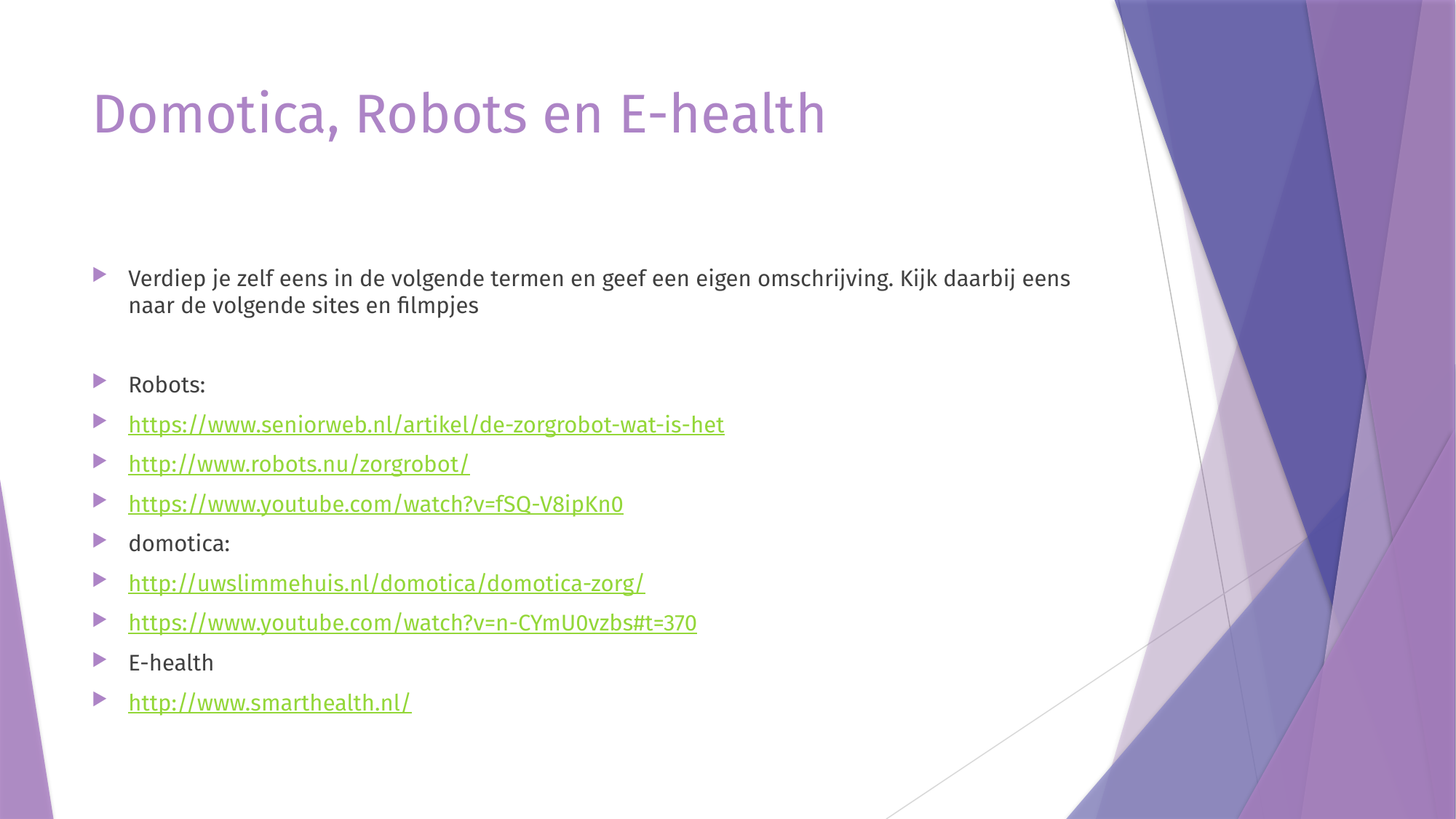

# Domotica, Robots en E-health
Verdiep je zelf eens in de volgende termen en geef een eigen omschrijving. Kijk daarbij eens naar de volgende sites en filmpjes

Robots:
https://www.seniorweb.nl/artikel/de-zorgrobot-wat-is-het
http://www.robots.nu/zorgrobot/
https://www.youtube.com/watch?v=fSQ-V8ipKn0
domotica:
http://uwslimmehuis.nl/domotica/domotica-zorg/
https://www.youtube.com/watch?v=n-CYmU0vzbs#t=370
E-health
http://www.smarthealth.nl/